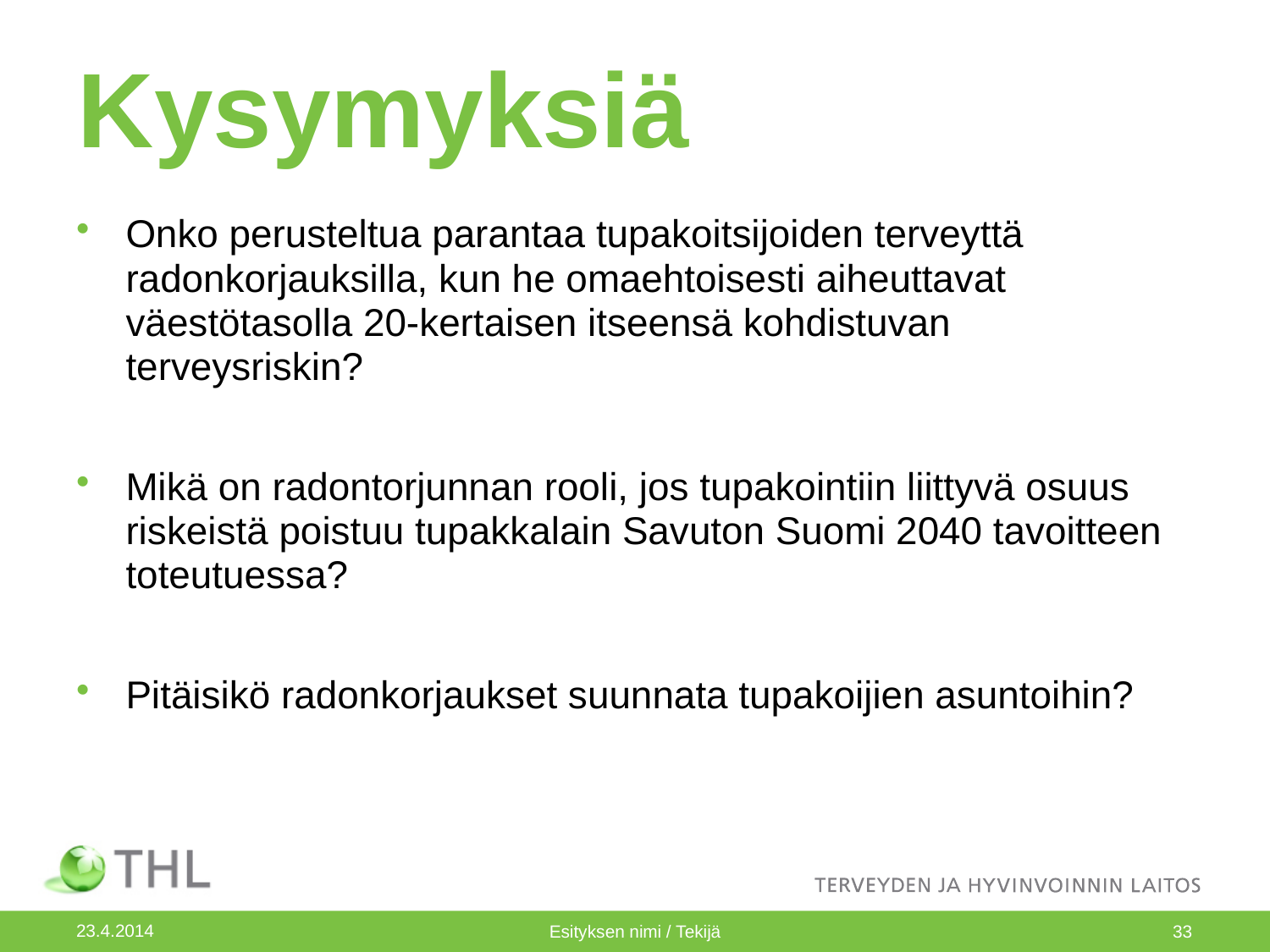

# Kysymyksiä
Onko perusteltua parantaa tupakoitsijoiden terveyttä radonkorjauksilla, kun he omaehtoisesti aiheuttavat väestötasolla 20-kertaisen itseensä kohdistuvan terveysriskin?

Mikä on radontorjunnan rooli, jos tupakointiin liittyvä osuus riskeistä poistuu tupakkalain Savuton Suomi 2040 tavoitteen toteutuessa?

Pitäisikö radonkorjaukset suunnata tupakoijien asuntoihin?
23.4.2014
Esityksen nimi / Tekijä
33